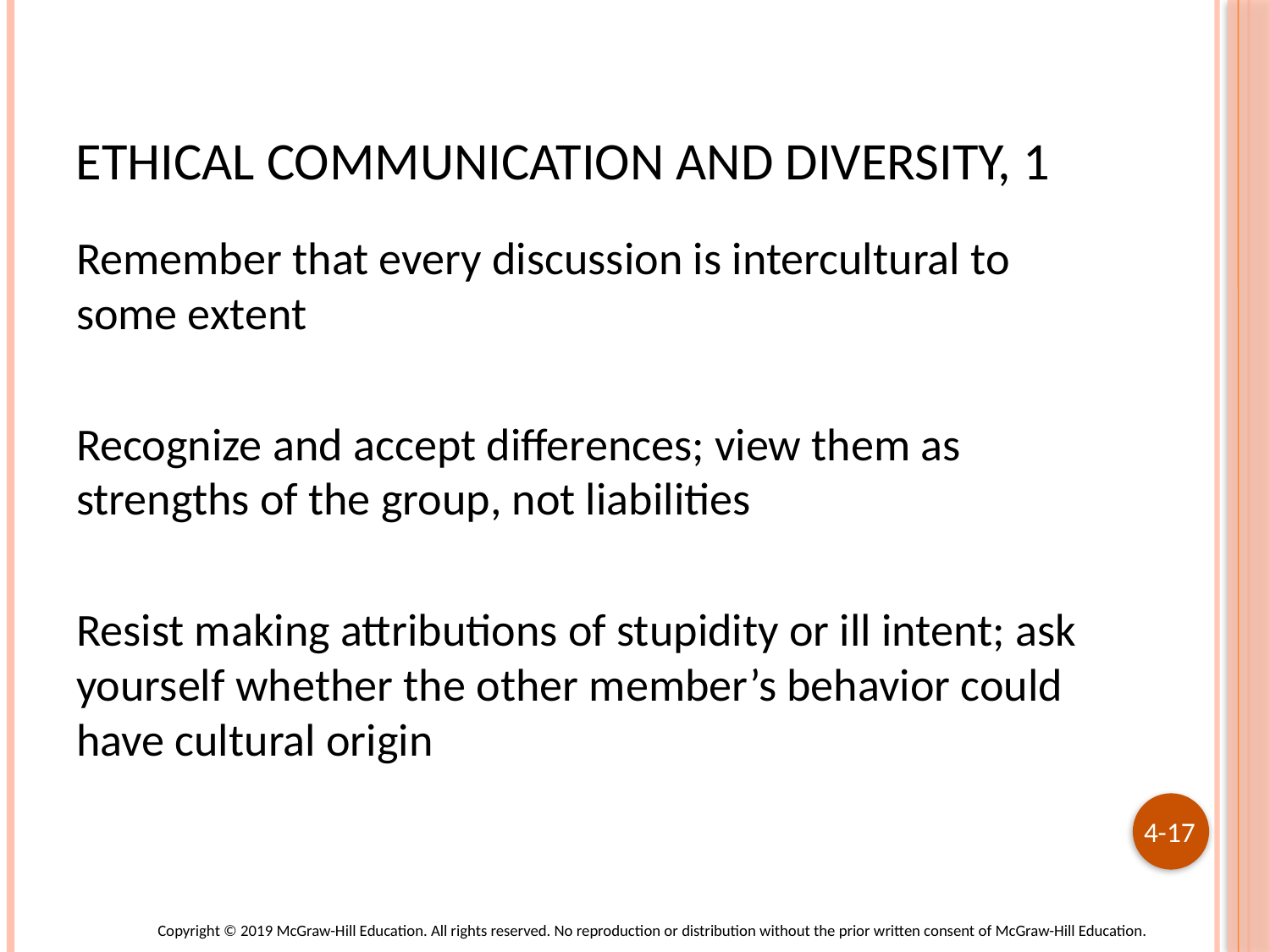

# Ethical Communication and Diversity, 1
Remember that every discussion is intercultural to some extent

Recognize and accept differences; view them as strengths of the group, not liabilities

Resist making attributions of stupidity or ill intent; ask yourself whether the other member’s behavior could have cultural origin